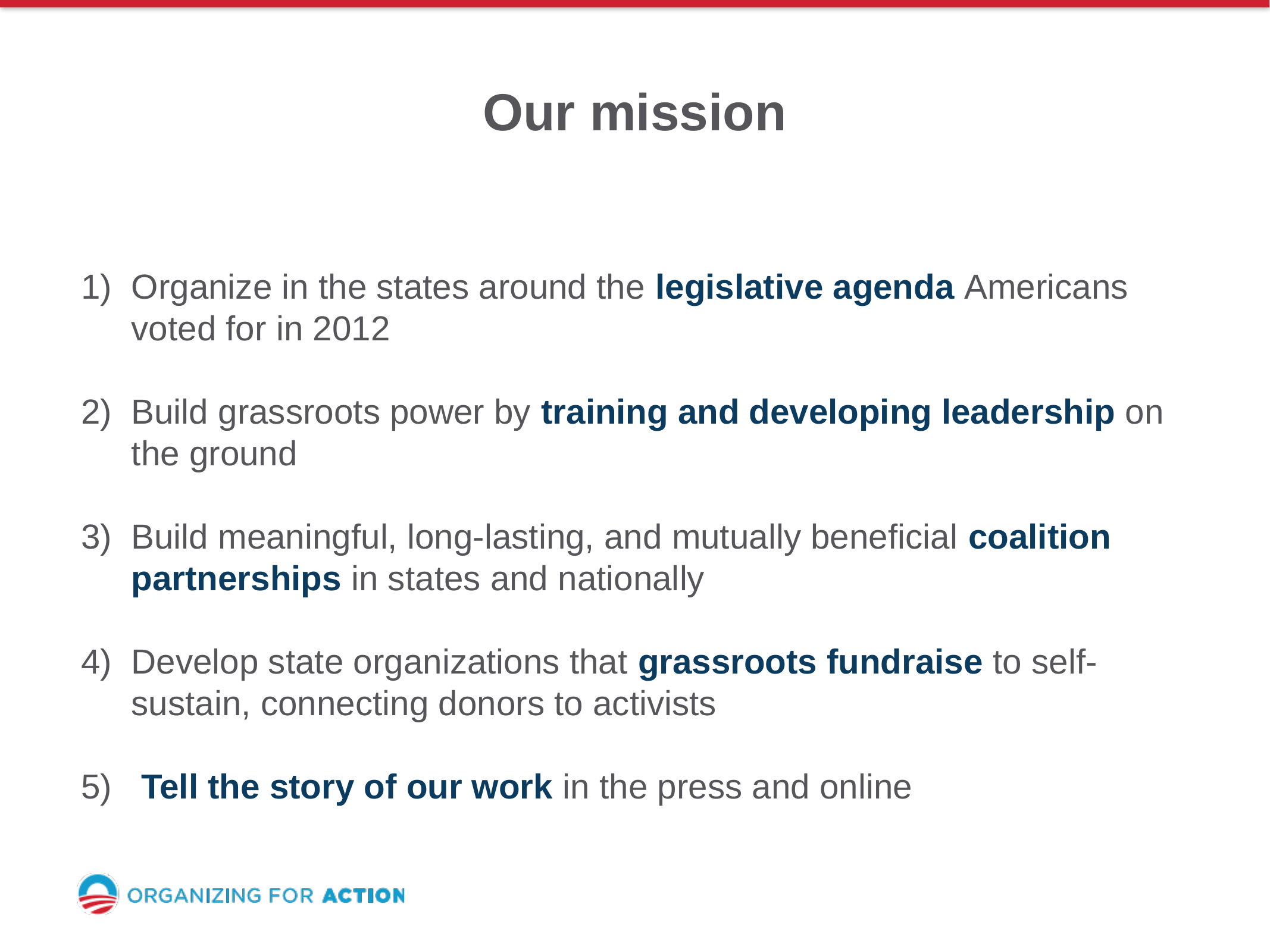

Our mission
Organize in the states around the legislative agenda Americans voted for in 2012

Build grassroots power by training and developing leadership on the ground

Build meaningful, long-lasting, and mutually beneficial coalition partnerships in states and nationally

Develop state organizations that grassroots fundraise to self-sustain, connecting donors to activists

 Tell the story of our work in the press and online